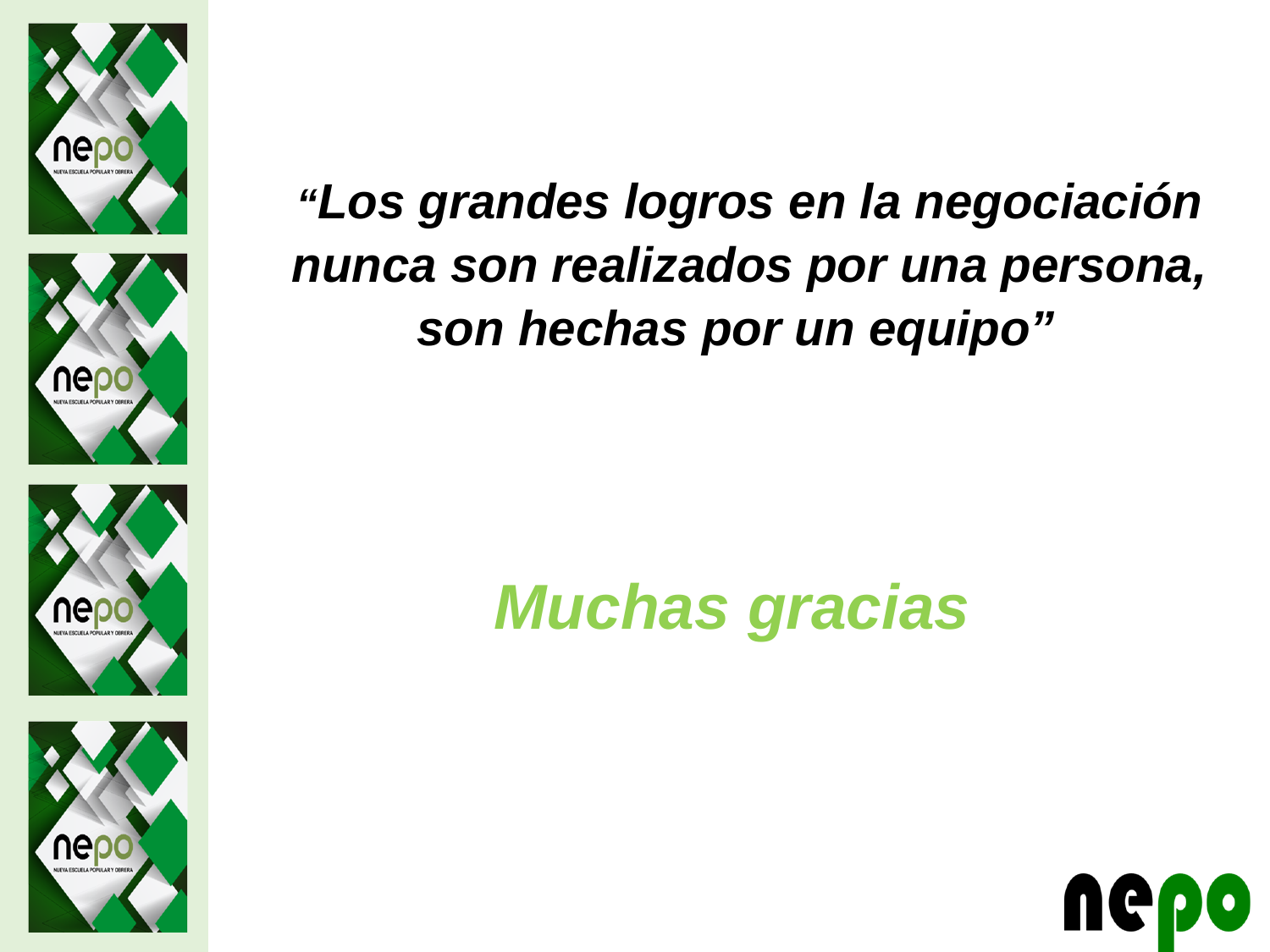

“Los grandes logros en la negociación nunca son realizados por una persona, son hechas por un equipo”

Muchas gracias